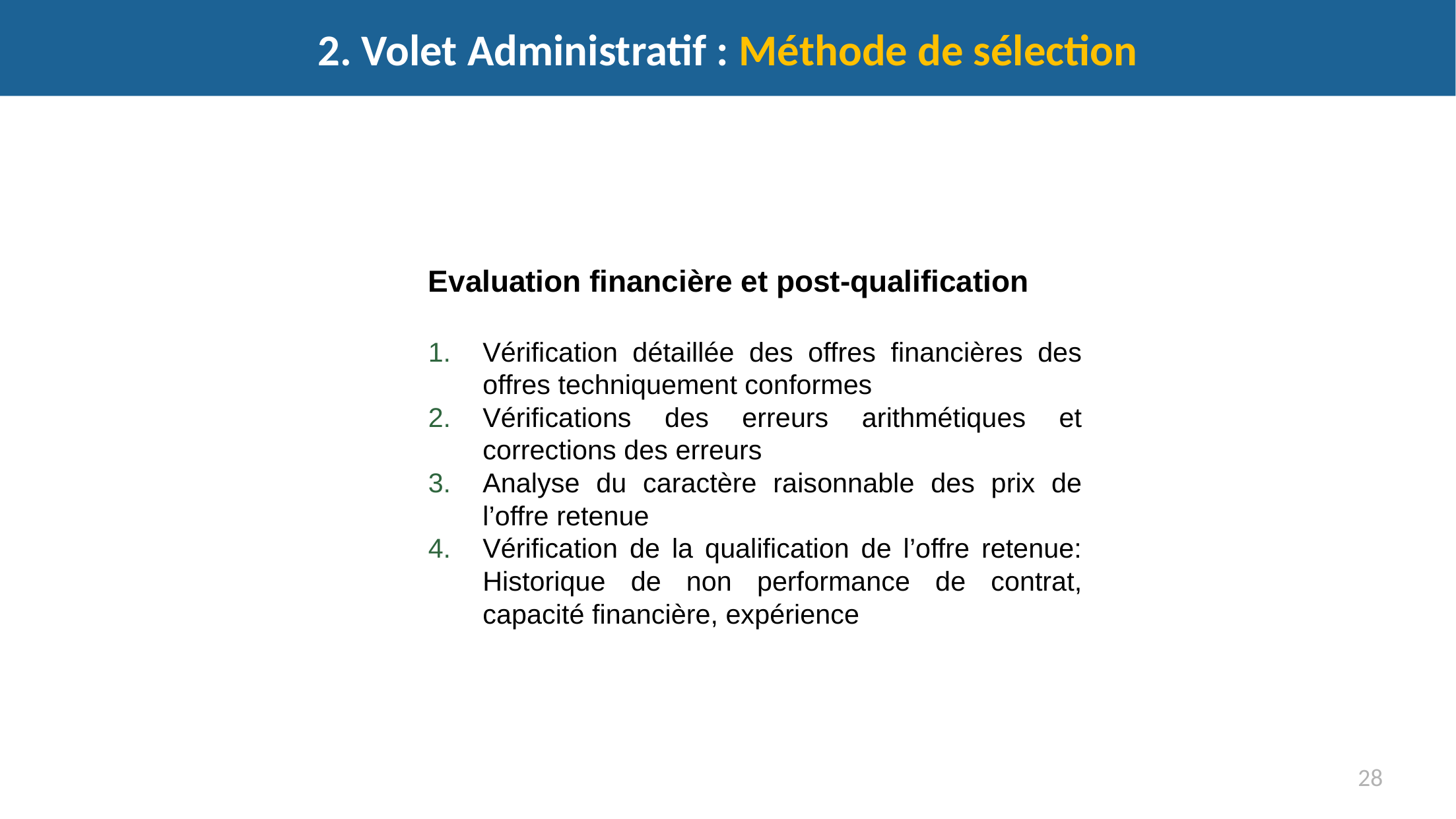

28
2. Volet Administratif : Méthode de sélection
Evaluation financière et post-qualification

Vérification détaillée des offres financières des offres techniquement conformes
Vérifications des erreurs arithmétiques et corrections des erreurs
Analyse du caractère raisonnable des prix de l’offre retenue
Vérification de la qualification de l’offre retenue: Historique de non performance de contrat, capacité financière, expérience